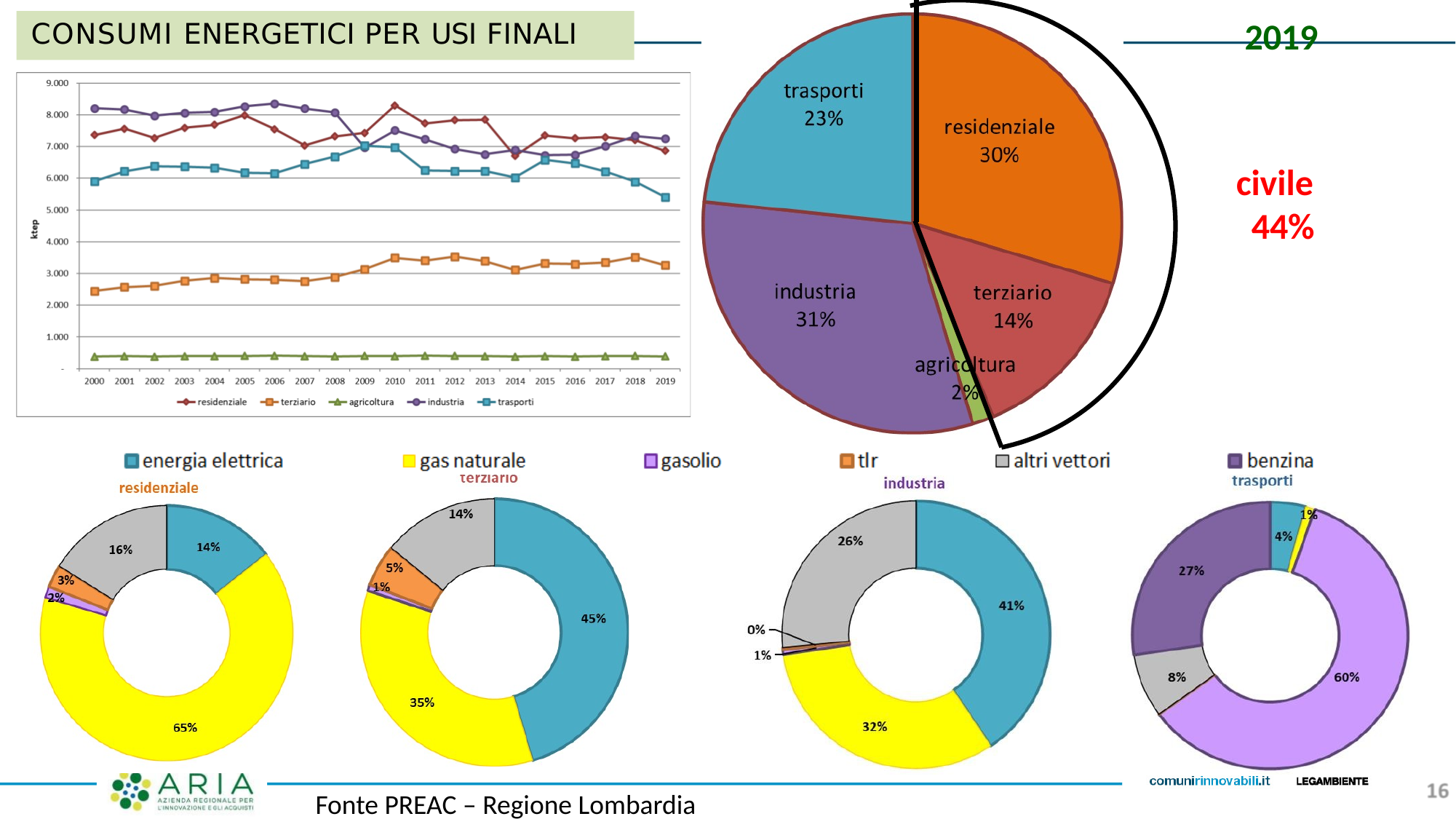

2019
CONSUMI ENERGETICI PER USI FINALI

civile  44%

Fonte PREAC – Regione Lombardia
10